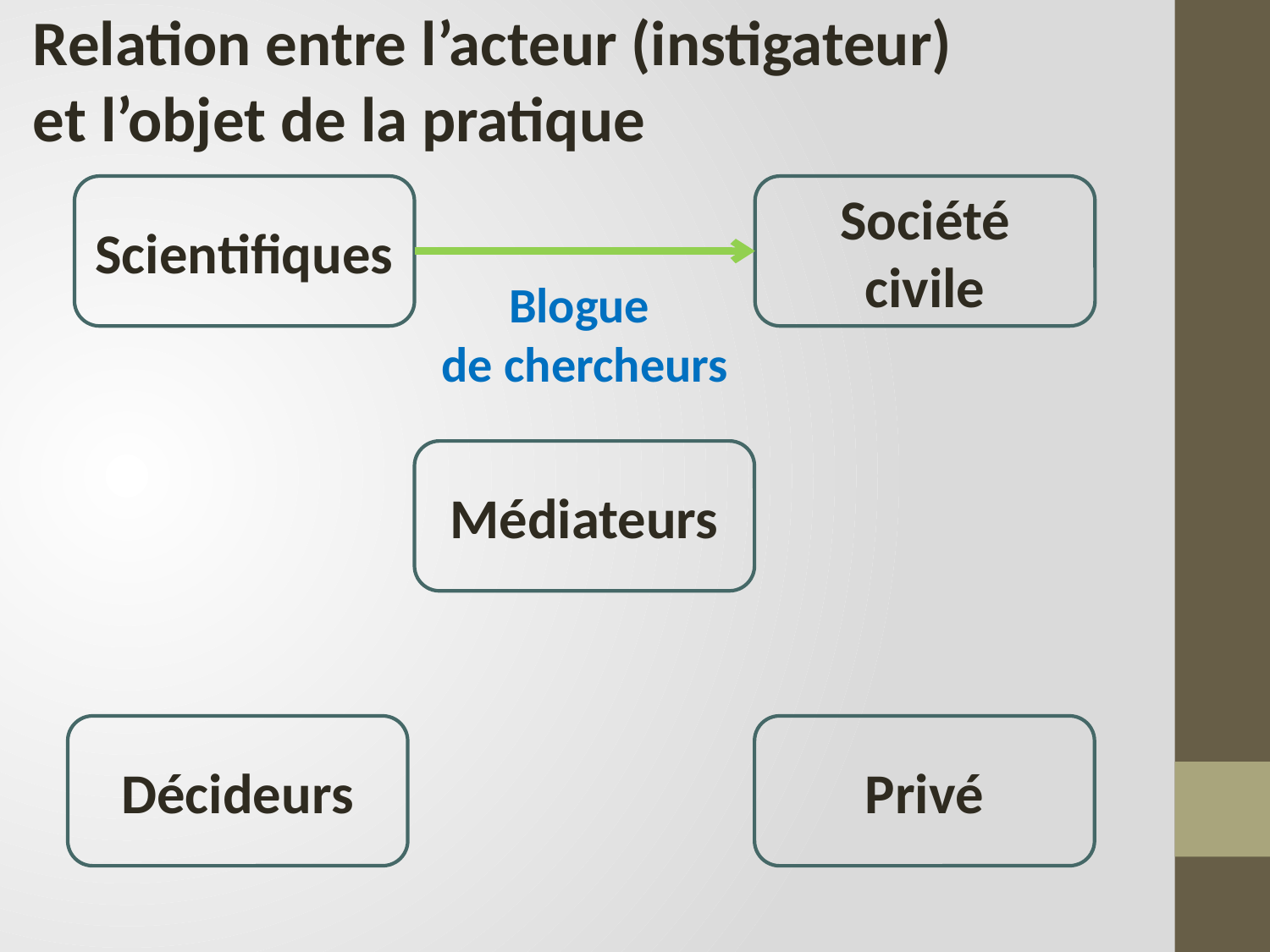

Relation entre l’acteur (instigateur)
et l’objet de la pratique
Scientifiques
Société civile
Blogue
de chercheurs
Médiateurs
Décideurs
Privé